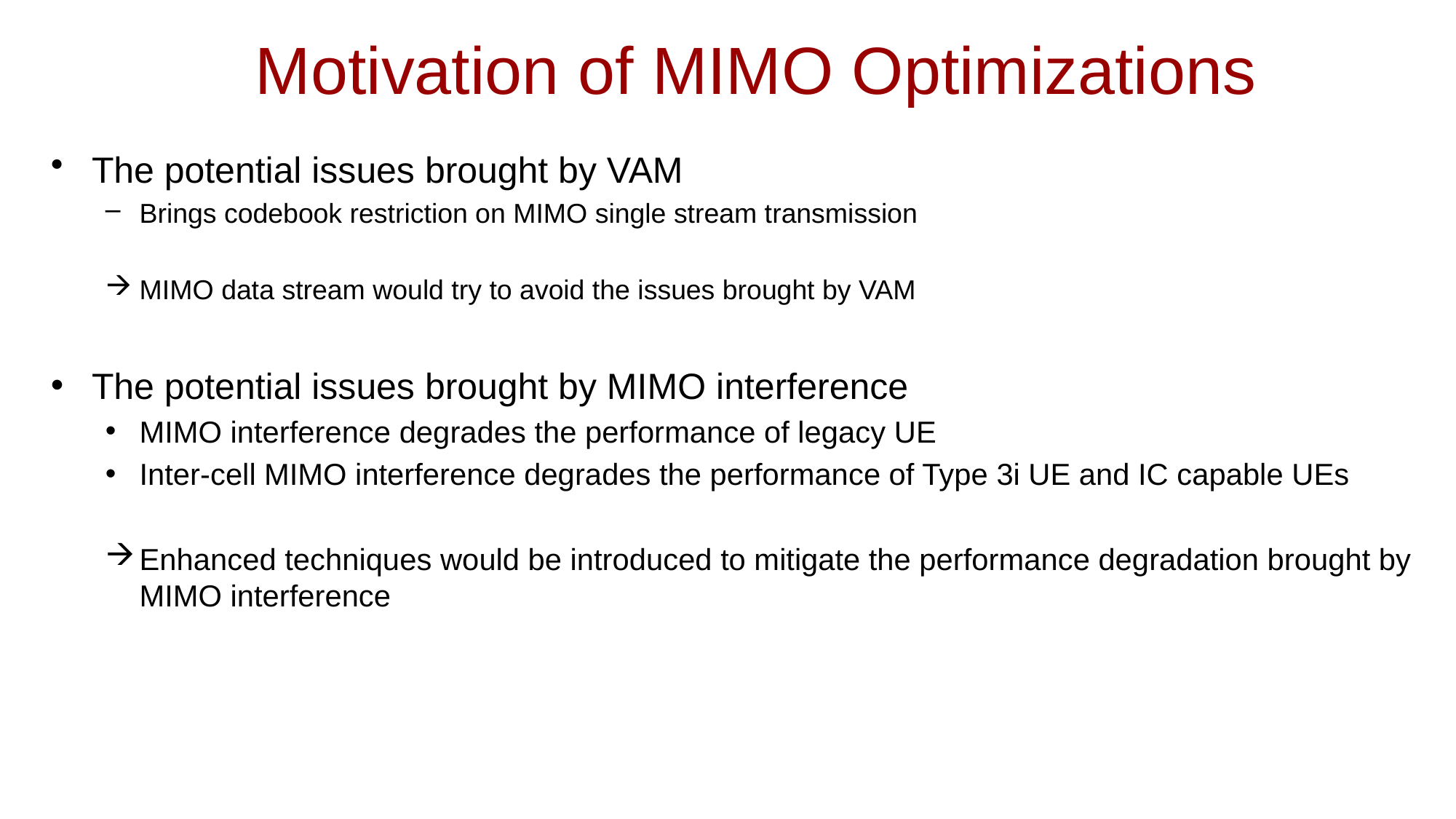

# Motivation of MIMO Optimizations
The potential issues brought by VAM
Brings codebook restriction on MIMO single stream transmission

MIMO data stream would try to avoid the issues brought by VAM

The potential issues brought by MIMO interference
MIMO interference degrades the performance of legacy UE
Inter-cell MIMO interference degrades the performance of Type 3i UE and IC capable UEs

Enhanced techniques would be introduced to mitigate the performance degradation brought by MIMO interference